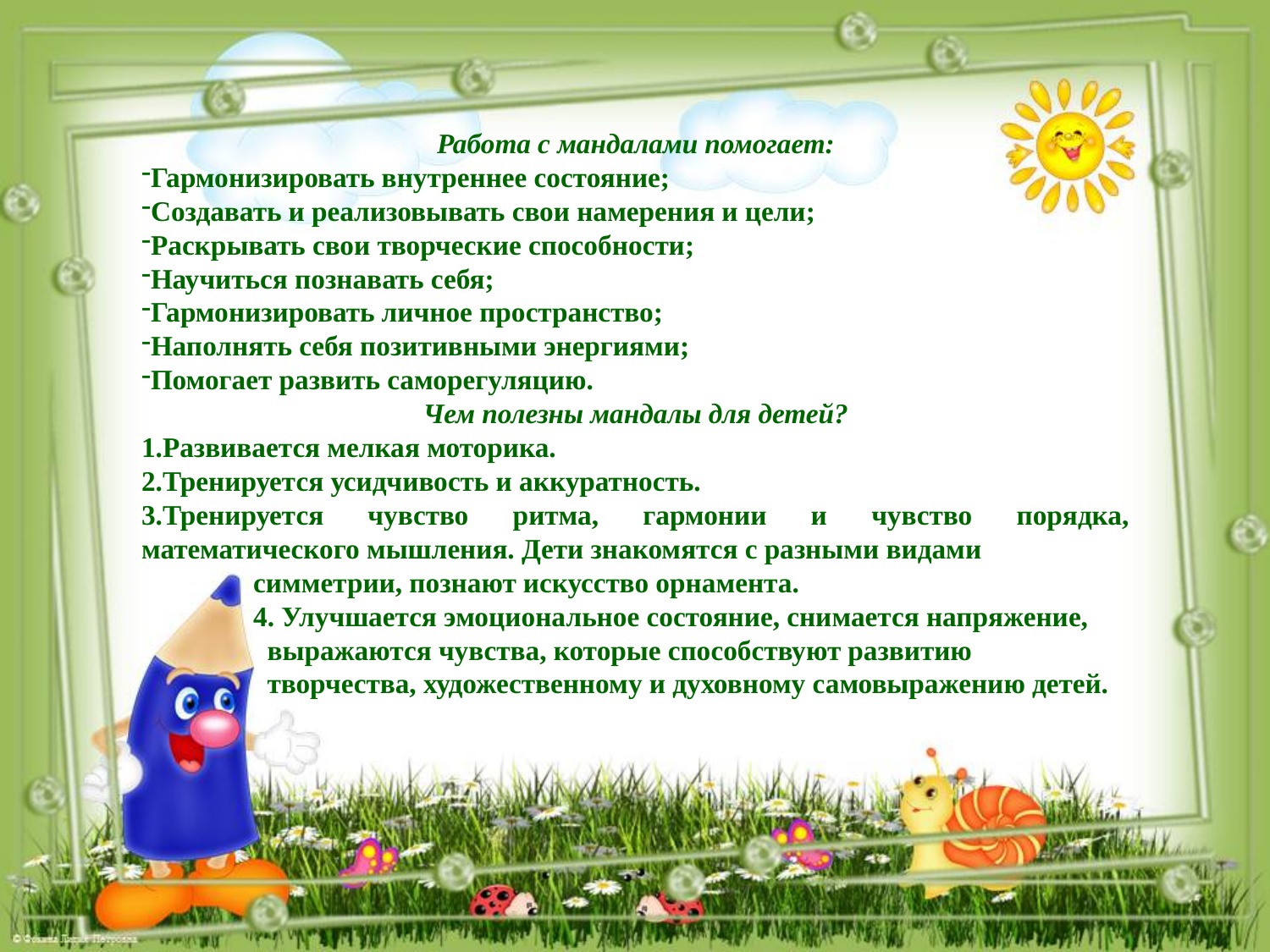

Работа с мандалами помогает:
Гармонизировать внутреннее состояние;
Создавать и реализовывать свои намерения и цели;
Раскрывать свои творческие способности;
Научиться познавать себя;
Гармонизировать личное пространство;
Наполнять себя позитивными энергиями;
Помогает развить саморегуляцию.
Чем полезны мандалы для детей?
Развивается мелкая моторика.
Тренируется усидчивость и аккуратность.
Тренируется чувство ритма, гармонии и чувство порядка, математического мышления. Дети знакомятся с разными видами
                симметрии, познают искусство орнамента.
                4. Улучшается эмоциональное состояние, снимается напряжение,
                  выражаются чувства, которые способствуют развитию
                  творчества, художественному и духовному самовыражению детей.